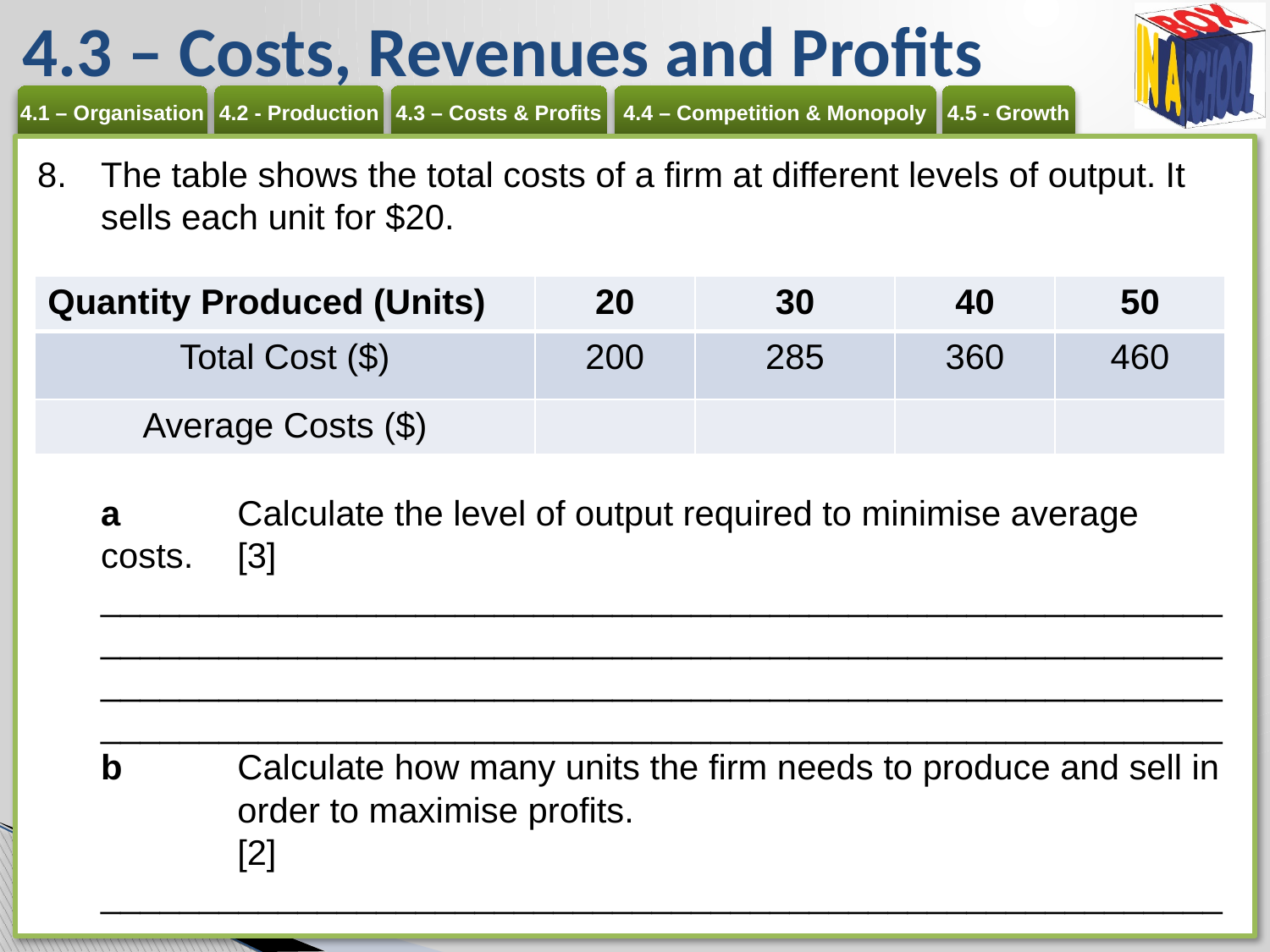

# 4.3 – Costs, Revenues and Profits
The table shows the total costs of a firm at different levels of output. It sells each unit for $20.
a 	Calculate the level of output required to minimise average costs.	[3]
____________________________________________________________________________________________________________________________________________________________________________________________________________________________________
b 	Calculate how many units the firm needs to produce and sell in 	order to maximise profits.	[2]
___________________________________________________________________________________________________________________________________________________________________________
| Quantity Produced (Units) | 20 | 30 | 40 | 50 |
| --- | --- | --- | --- | --- |
| Total Cost ($) | 200 | 285 | 360 | 460 |
| Average Costs ($) |  |  |  |  |